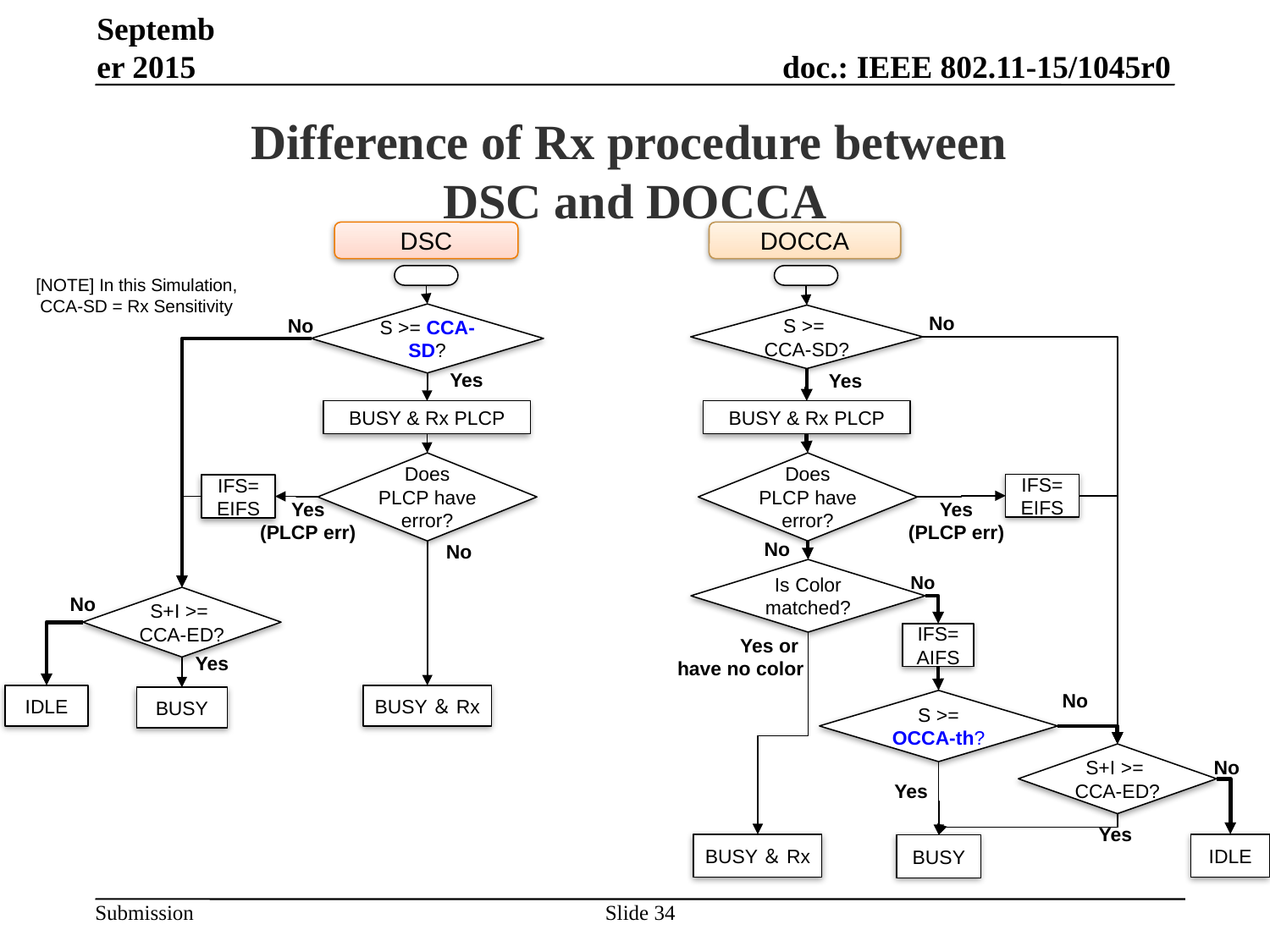

September 2015
# Difference of Rx procedure between DSC and DOCCA
DSC
DOCCA

[NOTE] In this Simulation,
CCA-SD = Rx Sensitivity
S >= CCA-SD?
S >=
CCA-SD?
No
No
Yes
Yes
BUSY & Rx PLCP
BUSY & Rx PLCP
Does PLCP have error?
Does PLCP have error?
IFS=
EIFS
IFS=
EIFS
Y
Yes
(PLCP err)
Yes
(PLCP err)
No
No
Is Color matched?
No
S+I >=
CCA-ED?
No
IFS=
AIFS
Yes or
have no color
Y
Yes
IDLE
BUSY＆Rx
BUSY
No
S >= OCCA-th?
S+I >=
CCA-ED?
No
Yes
Yes
BUSY＆Rx
IDLE
BUSY
Slide 34
Takeshi Itagaki, Sony Corporation